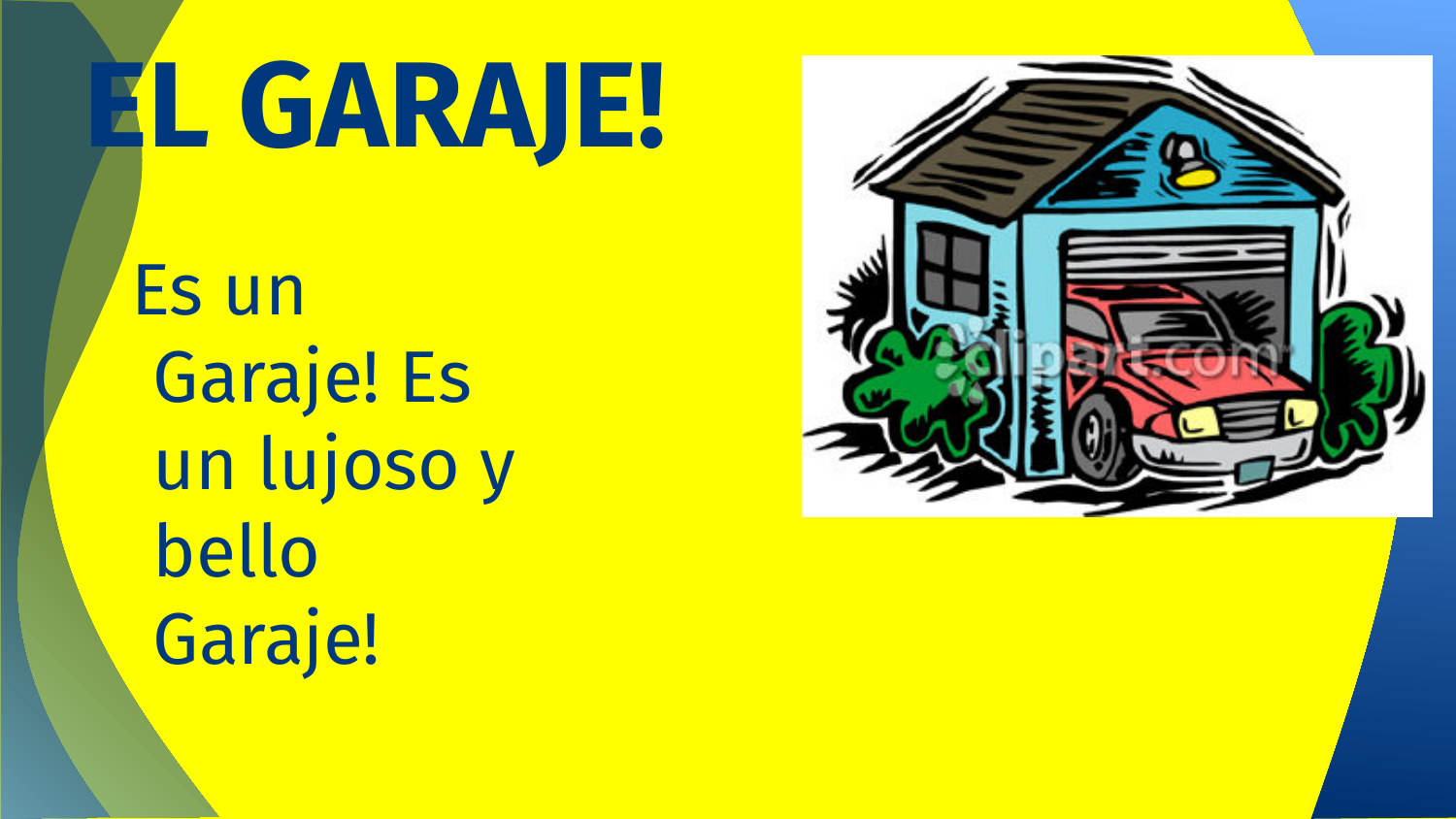

# EL GARAJE!

Es un Garaje! Es un lujoso y bello Garaje!